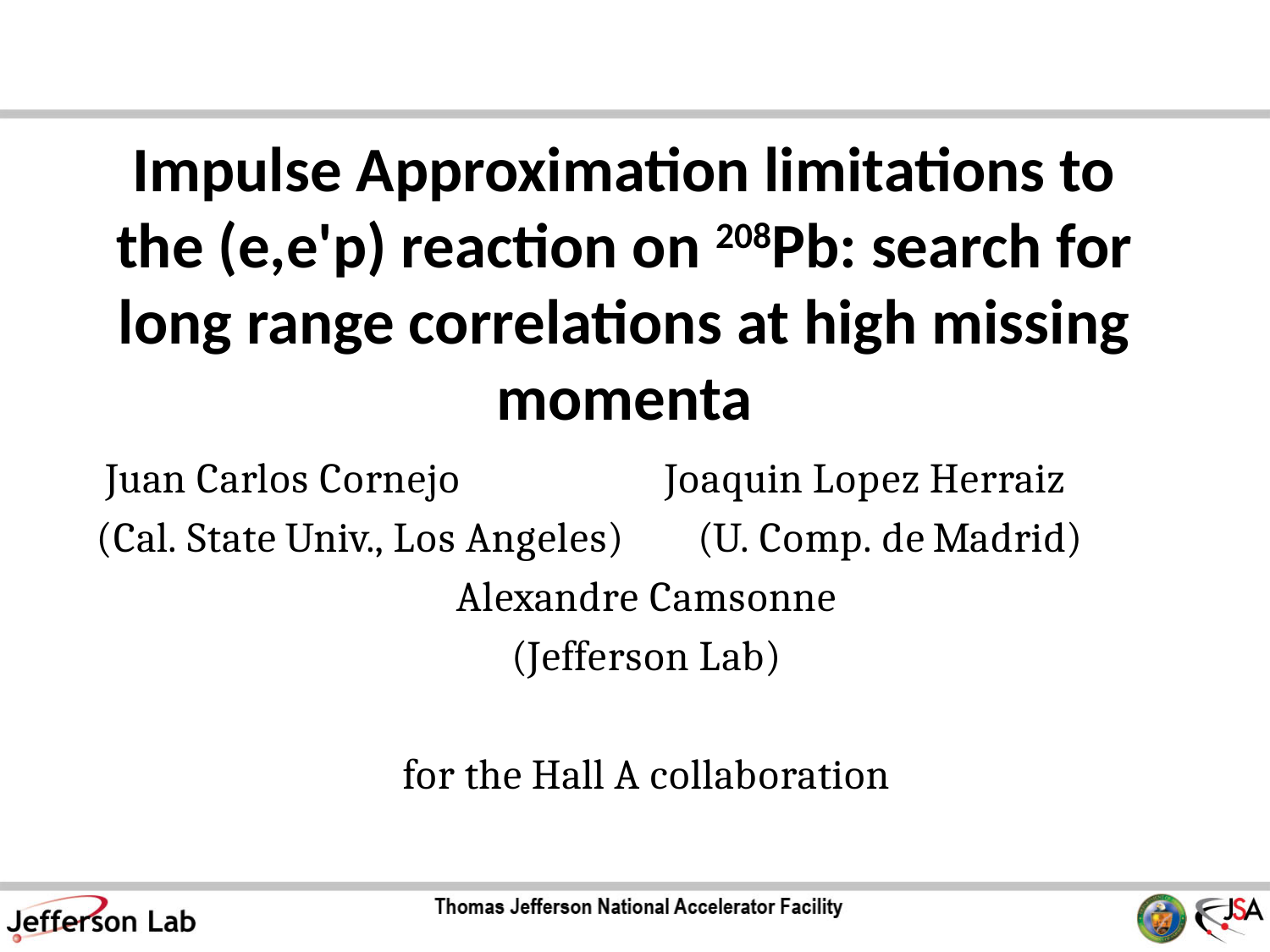

# Impulse Approximation limitations to the (e,e'p) reaction on 208Pb: search for long range correlations at high missing momenta
  Juan Carlos Cornejo                      Joaquin Lopez Herraiz
 (Cal. State Univ., Los Angeles)        (U. Comp. de Madrid)
  Alexandre Camsonne
(Jefferson Lab)

for the Hall A collaboration